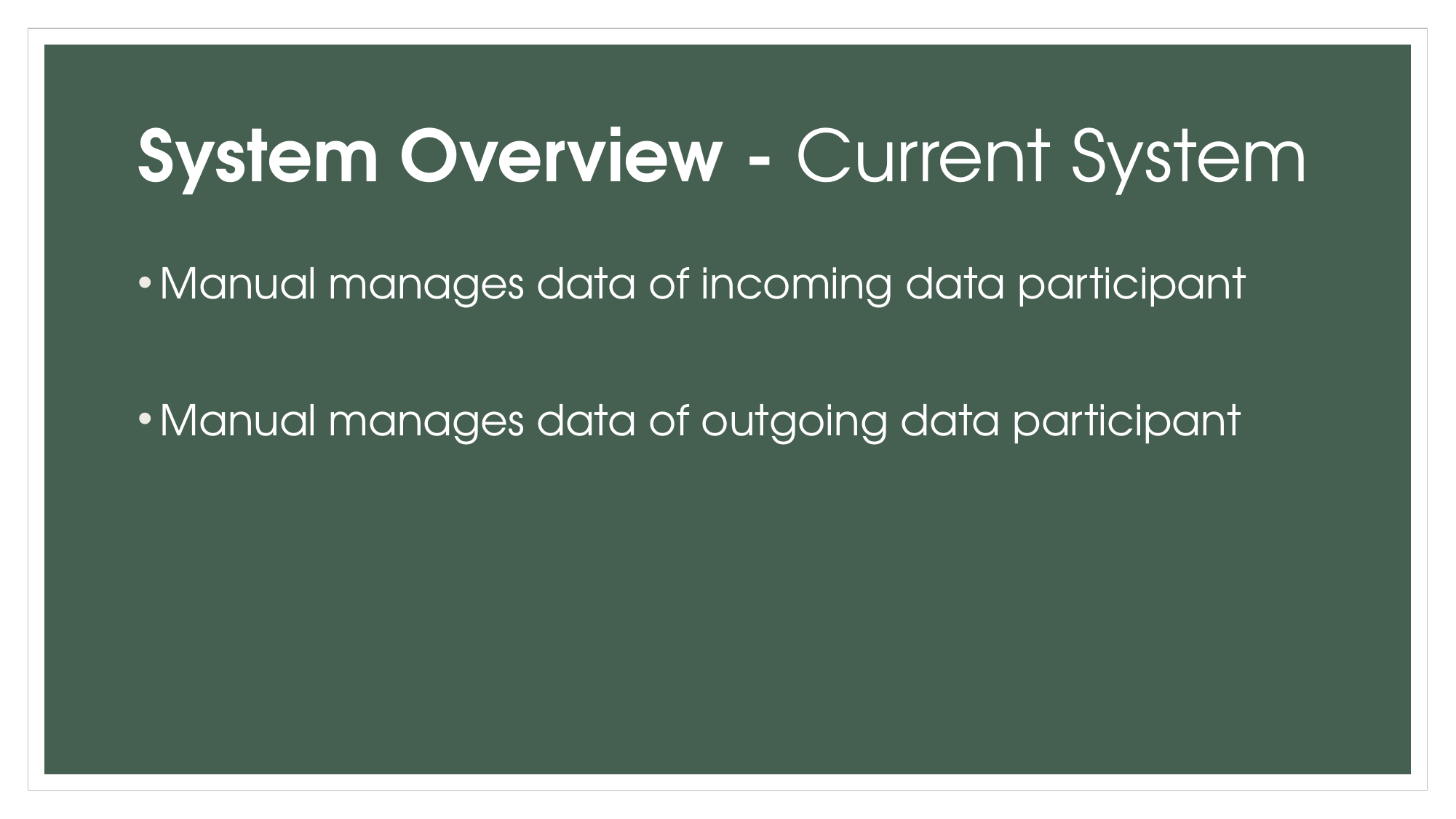

# System Overview - Current System
Manual manages data of incoming data participant

Manual manages data of outgoing data participant